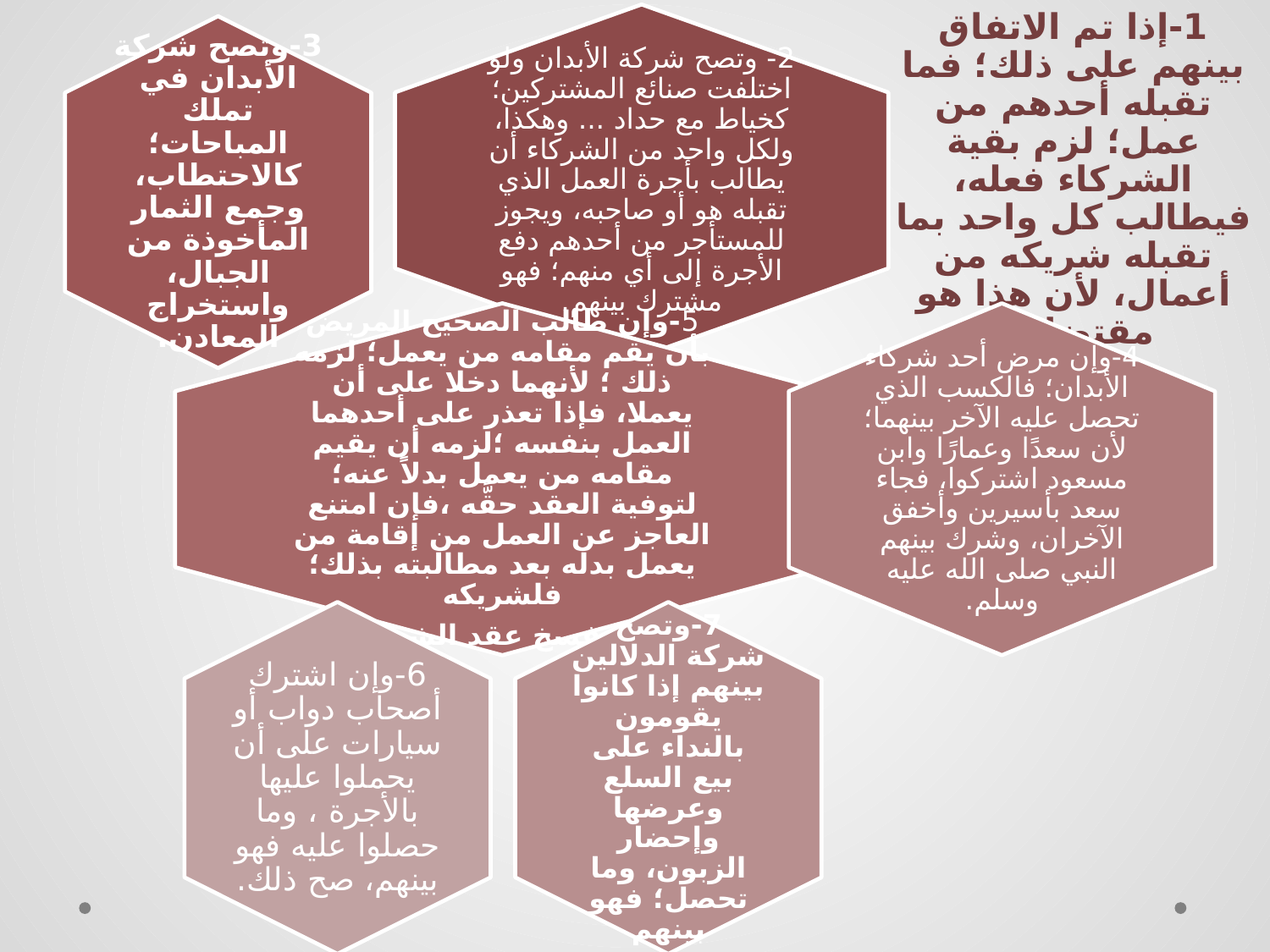

2- وتصح شركة الأبدان ولو اختلفت صنائع المشتركين؛ كخياط مع حداد ... وهكذا، ولكل واحد من الشركاء أن يطالب بأجرة العمل الذي تقبله هو أو صاحبه، ويجوز للمستأجر من أحدهم دفع الأجرة إلى أي منهم؛ فهو مشترك بينهم.
1-إذا تم الاتفاق بينهم على ذلك؛ فما تقبله أحدهم من عمل؛ لزم بقية الشركاء فعله، فيطالب كل واحد بما تقبله شريكه من أعمال، لأن هذا هو مقتضاها.
3-وتصح شركة الأبدان في تملك المباحات؛ كالاحتطاب، وجمع الثمار المأخوذة من الجبال، واستخراج المعادن.
5-وإن طالب الصحيح المريض بأن يقم مقامه من يعمل؛ لزمه ذلك ؛ لأنهما دخلا على أن يعملا، فإذا تعذر على أحدهما العمل بنفسه ؛لزمه أن يقيم مقامه من يعمل بدلاً عنه؛ لتوفية العقد حقَّه ،فإن امتنع العاجز عن العمل من إقامة من يعمل بدله بعد مطالبته بذلك؛ فلشريكه
أن يفسخ عقد الشركة.
4-وإن مرض أحد شركاء الأبدان؛ فالكسب الذي تحصل عليه الآخر بينهما؛ لأن سعدًا وعمارًا وابن مسعود اشتركوا، فجاء سعد بأسيرين وأخفق الآخران، وشرك بينهم النبي صلى الله عليه وسلم.
7-وتصح شركة الدلالين بينهم إذا كانوا يقومون بالنداء على بيع السلع وعرضها وإحضار الزبون، وما تحصل؛ فهو بينهم
6-وإن اشترك أصحاب دواب أو سيارات على أن يحملوا عليها بالأجرة ، وما حصلوا عليه فهو بينهم، صح ذلك.
# حقوقها: